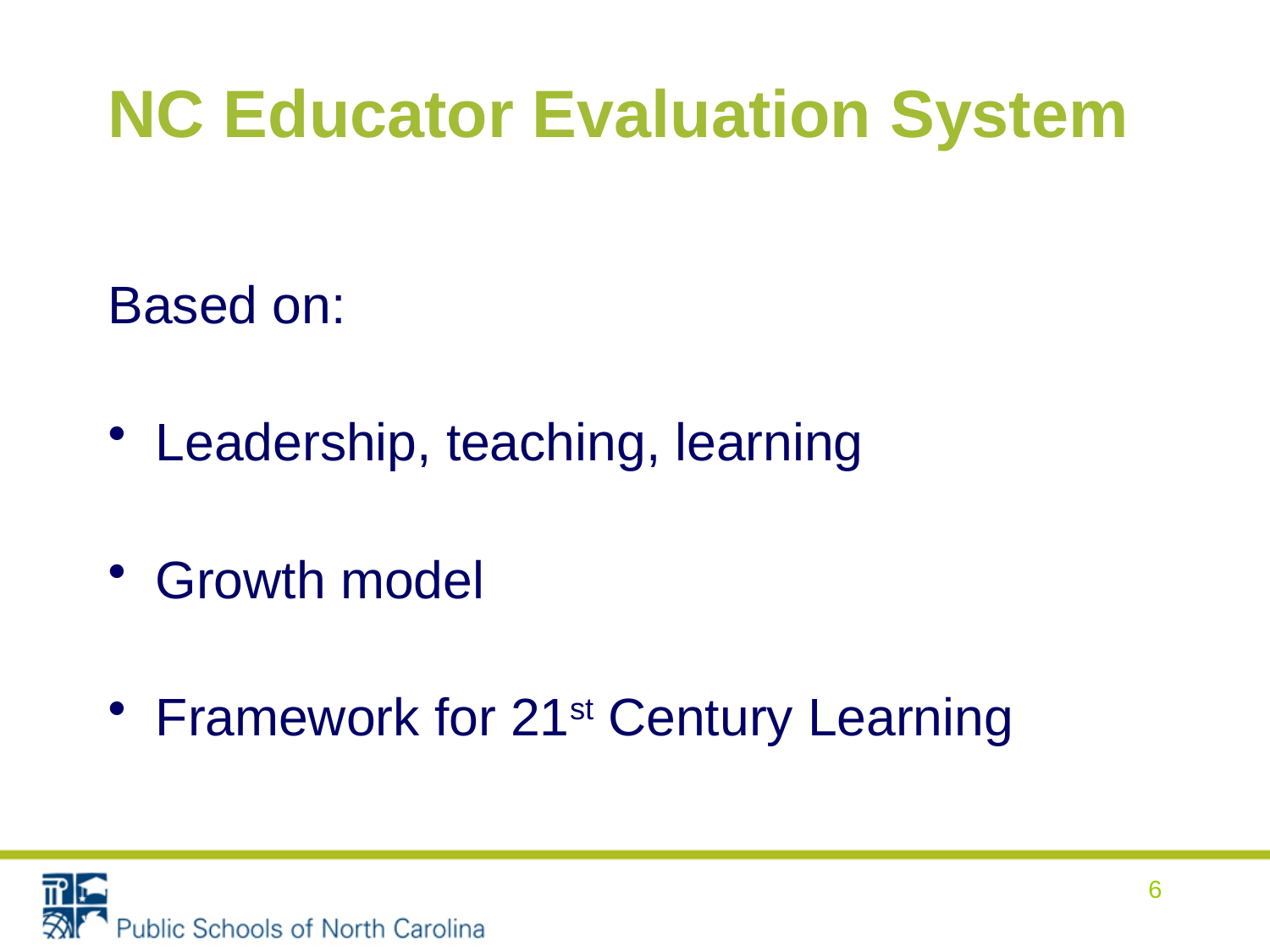

# NC Educator Evaluation System
Based on:
Leadership, teaching, learning
Growth model
Framework for 21st Century Learning
6